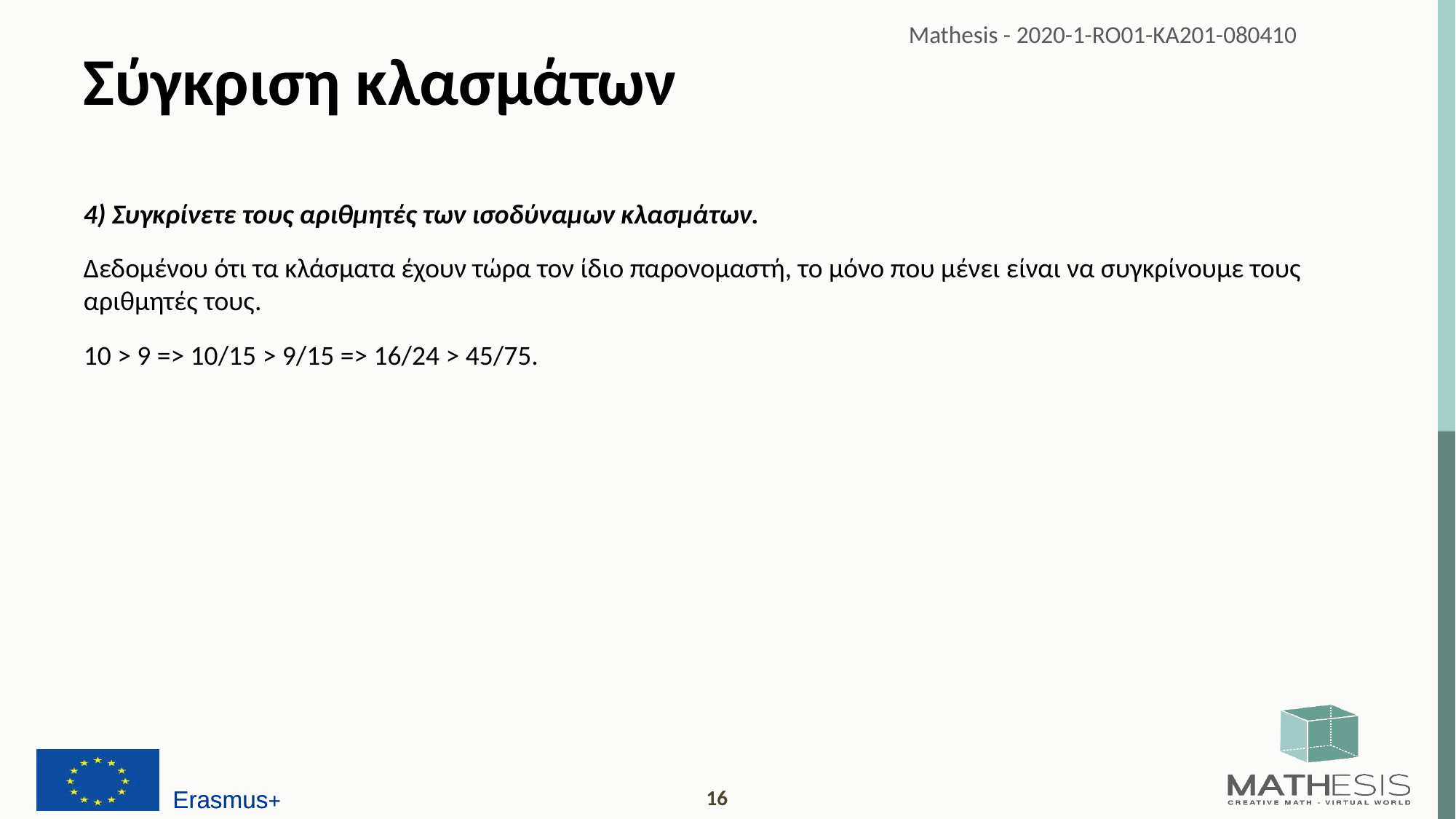

# Σύγκριση κλασμάτων

4) Συγκρίνετε τους αριθμητές των ισοδύναμων κλασμάτων.
Δεδομένου ότι τα κλάσματα έχουν τώρα τον ίδιο παρονομαστή, το μόνο που μένει είναι να συγκρίνουμε τους αριθμητές τους.
10 > 9 => 10/15 > 9/15 => 16/24 > 45/75.